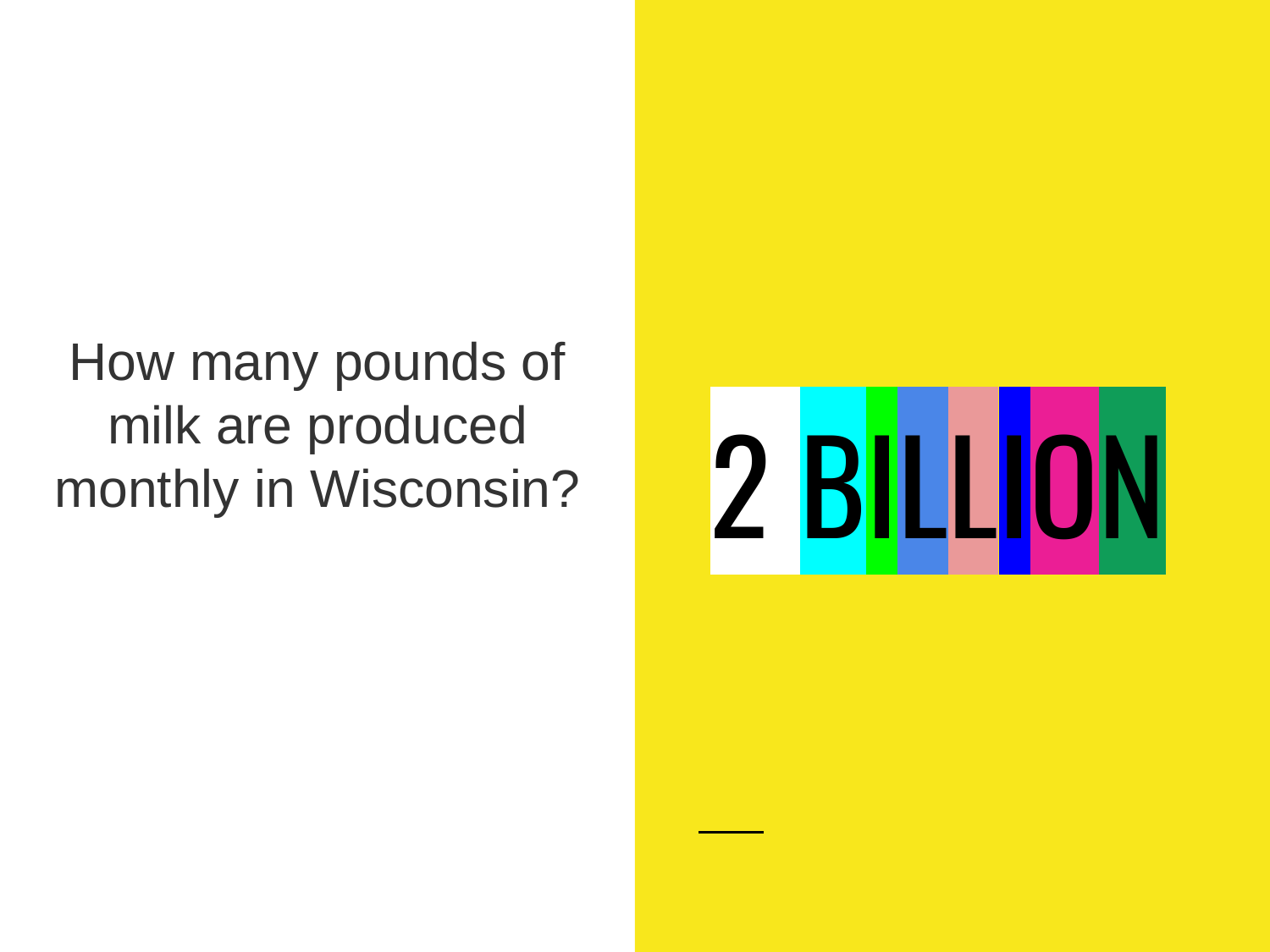

2 BILLION
# How many pounds of milk are produced monthly in Wisconsin?